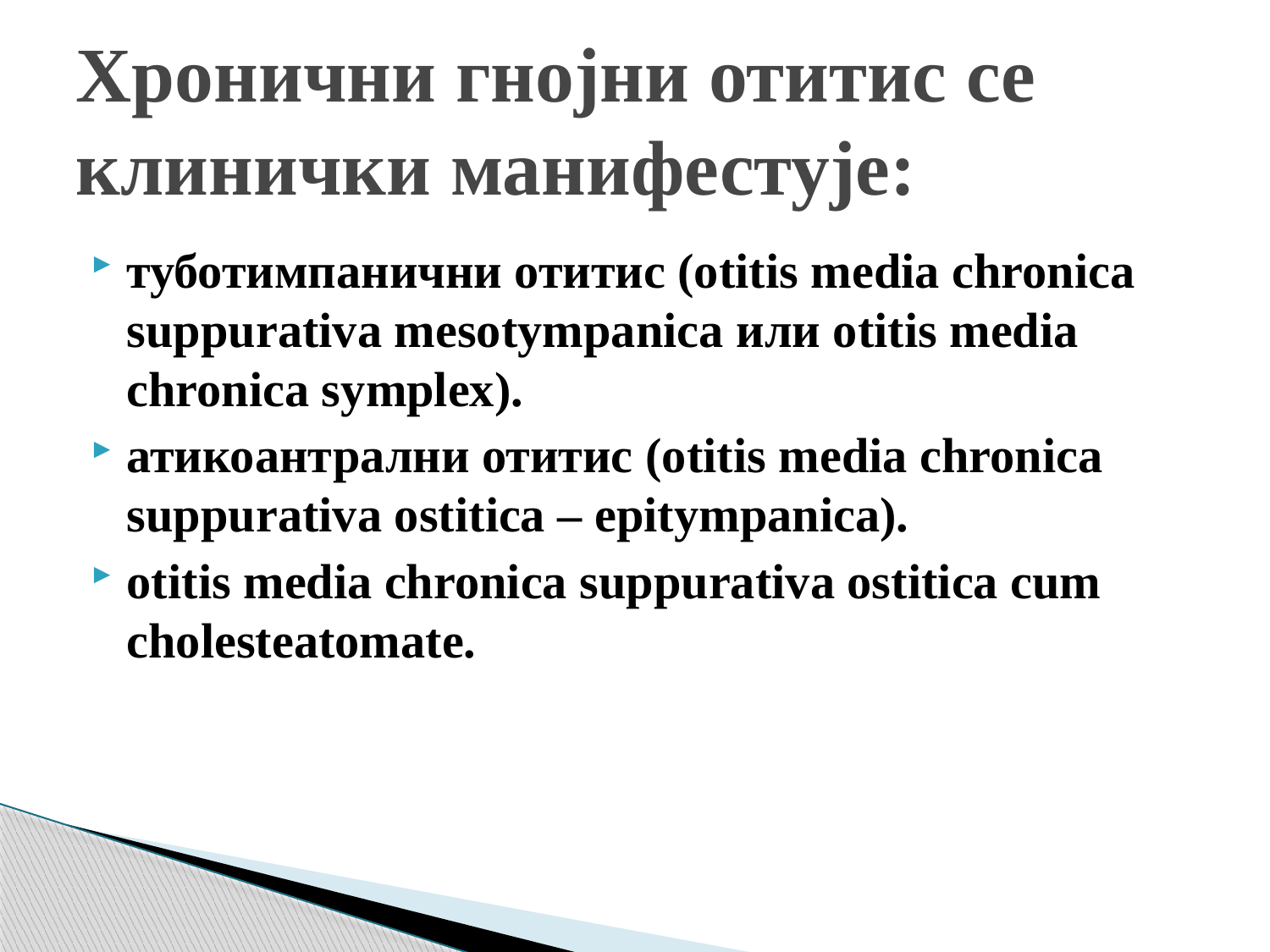

# Хронични гнојни отитис се клинички манифестује:
туботимпанични отитис (otitis media chronica suppurativa mesotympanica или otitis media chronica symplex).
атикоантрални отитис (otitis media chronica suppurativa ostitica – epitympanica).
otitis media chronica suppurativa ostitica cum cholesteatomate.